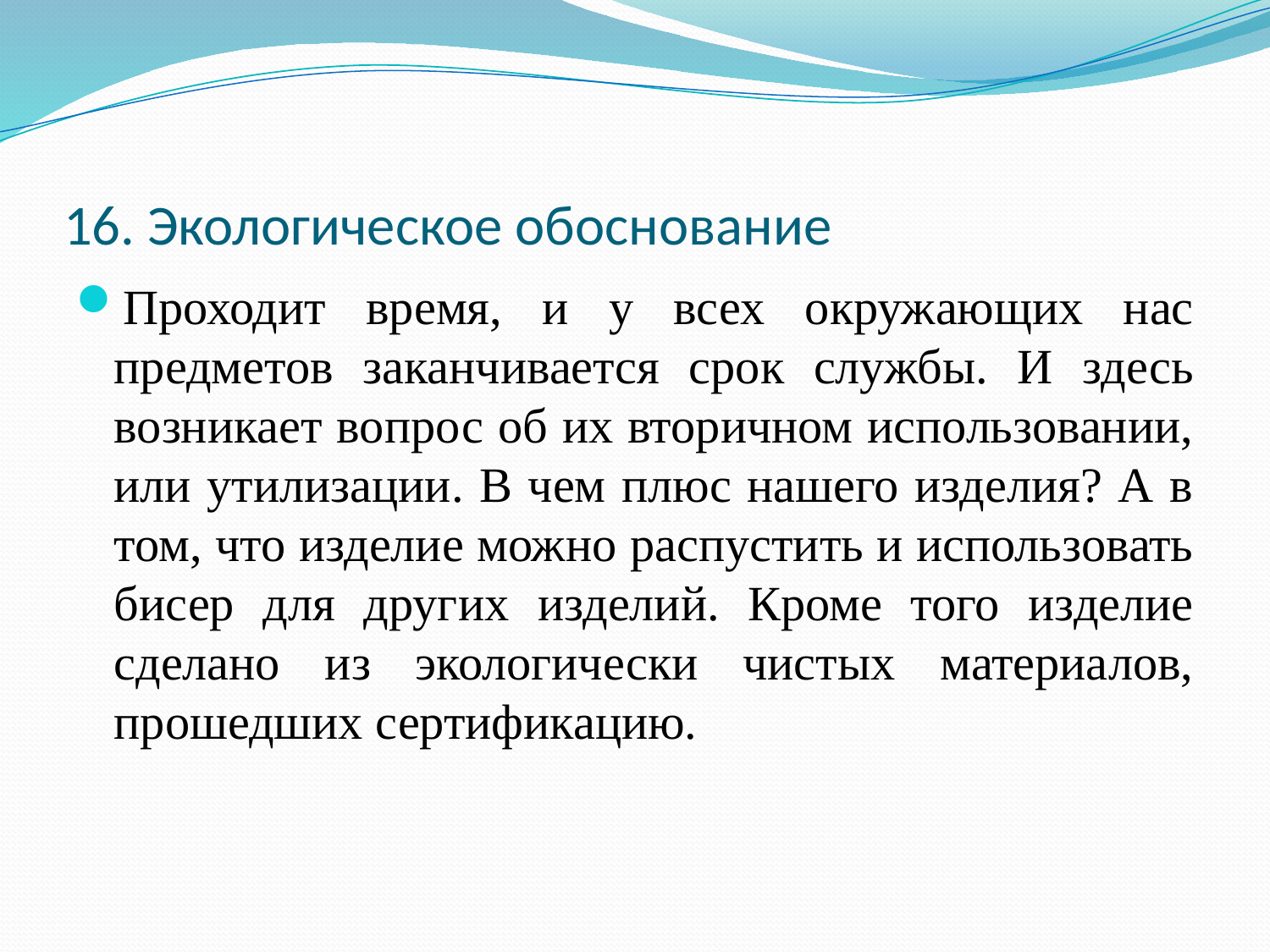

# 16. Экологическое обоснование
Проходит время, и у всех окружающих нас предметов заканчивается срок службы. И здесь возникает вопрос об их вторичном использовании, или утилизации. В чем плюс нашего изделия? А в том, что изделие можно распустить и использовать бисер для других изделий. Кроме того изделие сделано из экологически чистых материалов, прошедших сертификацию.